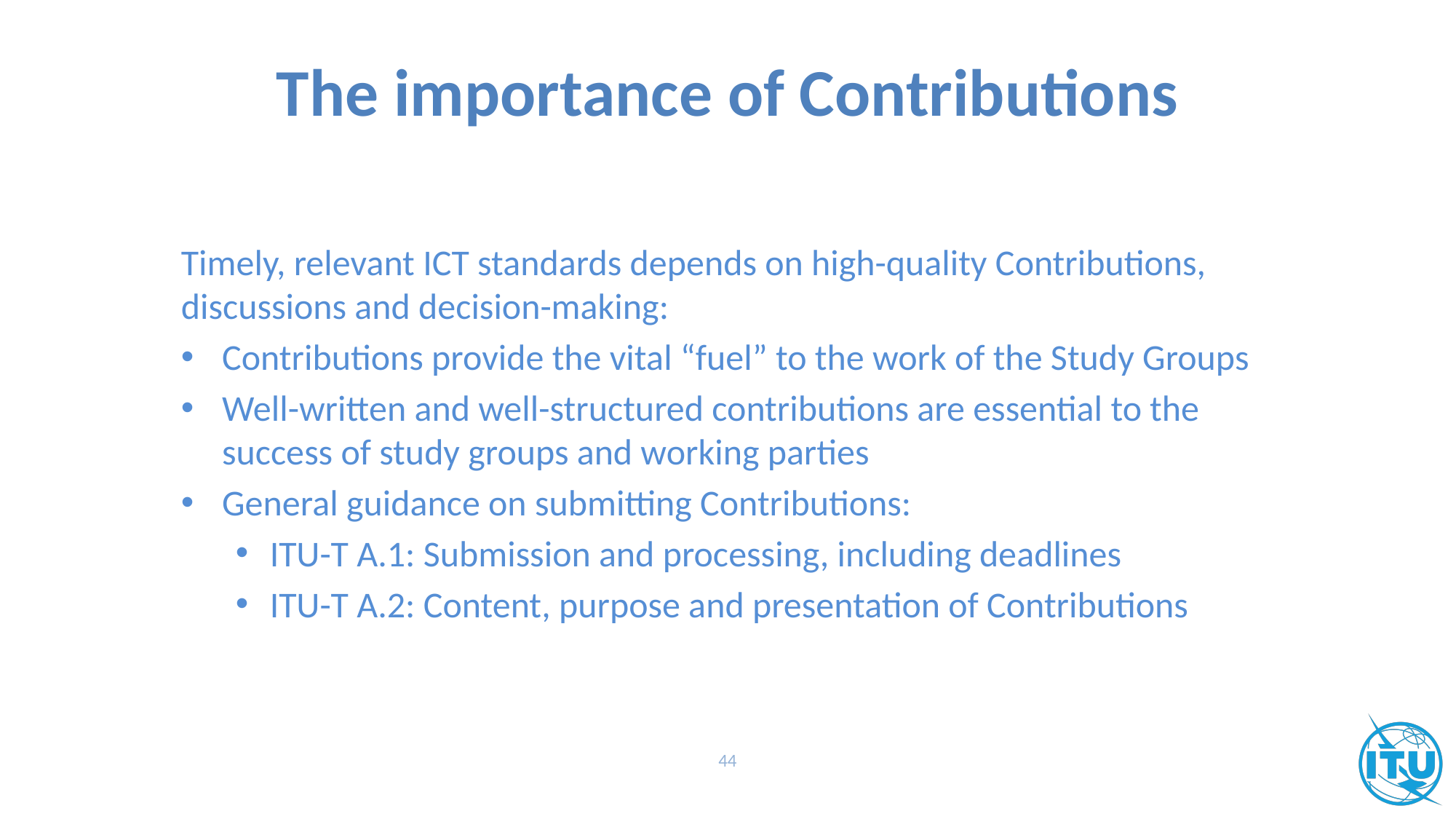

# The importance of Contributions
Timely, relevant ICT standards depends on high-quality Contributions, discussions and decision-making:
Contributions provide the vital “fuel” to the work of the Study Groups
Well-written and well-structured contributions are essential to the success of study groups and working parties
General guidance on submitting Contributions:
ITU-T A.1: Submission and processing, including deadlines
ITU-T A.2: Content, purpose and presentation of Contributions
44